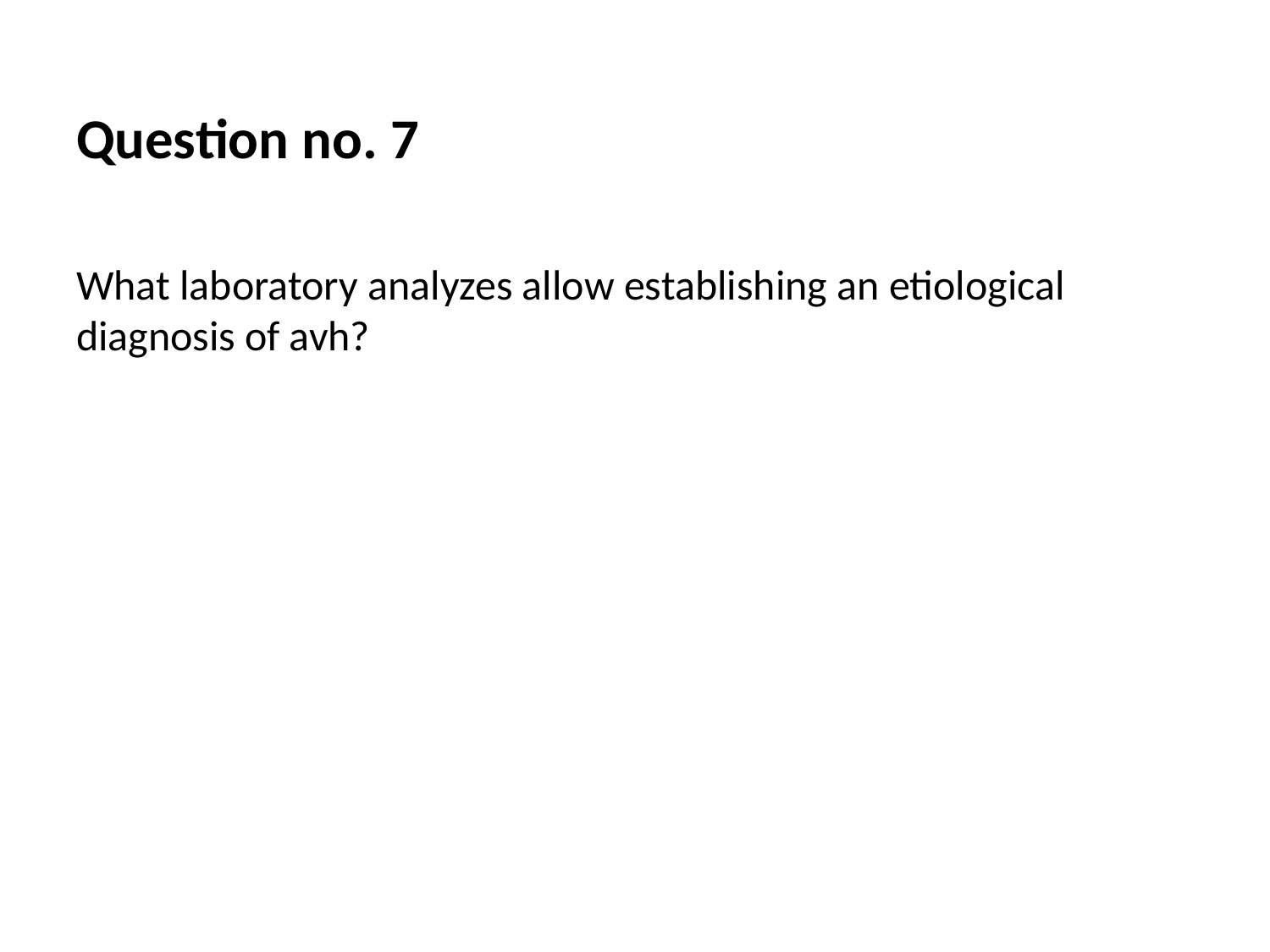

Question no. 7

What laboratory analyzes allow establishing an etiological diagnosis of avh?